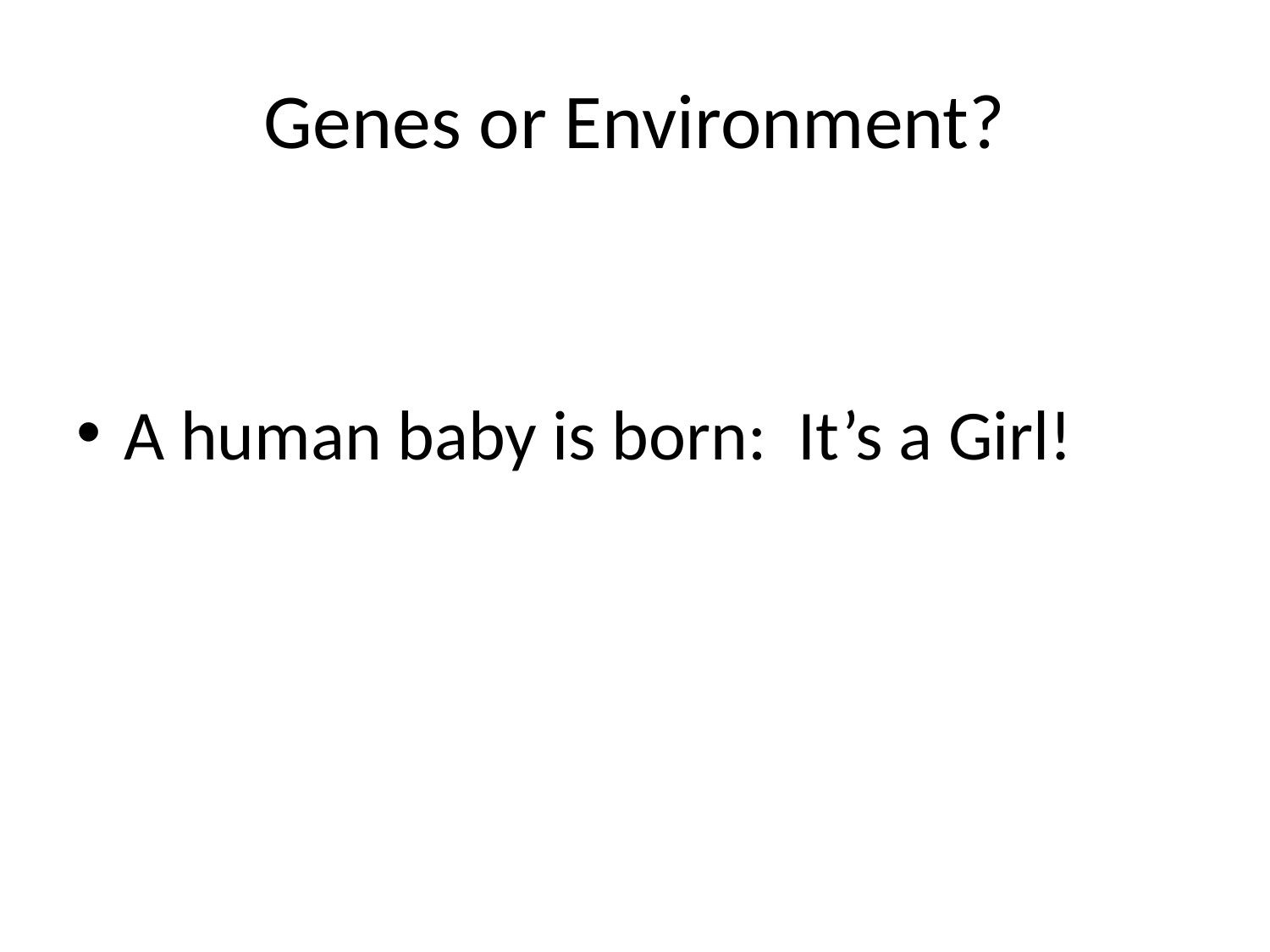

# Genes or Environment?

A human baby is born:  It’s a Girl!